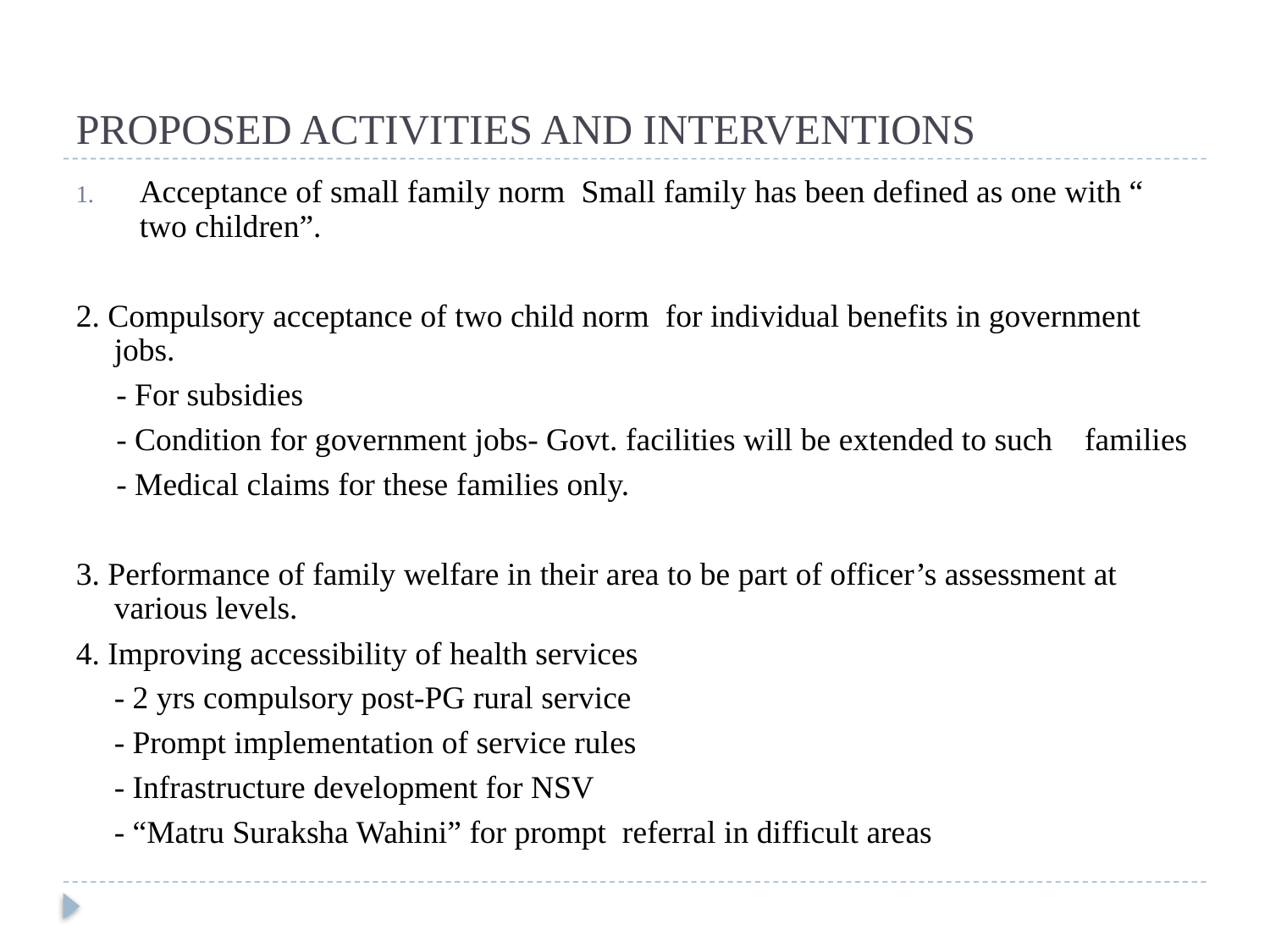

# PROPOSED ACTIVITIES AND INTERVENTIONS
Acceptance of small family norm  Small family has been defined as one with “ two children”.

2. Compulsory acceptance of two child norm  for individual benefits in government jobs.
     - For subsidies
     - Condition for government jobs- Govt. facilities will be extended to such    families
     - Medical claims for these families only.

3. Performance of family welfare in their area to be part of officer’s assessment at various levels.
4. Improving accessibility of health services
	- 2 yrs compulsory post-PG rural service
	- Prompt implementation of service rules
	- Infrastructure development for NSV
	- “Matru Suraksha Wahini” for prompt  referral in difficult areas